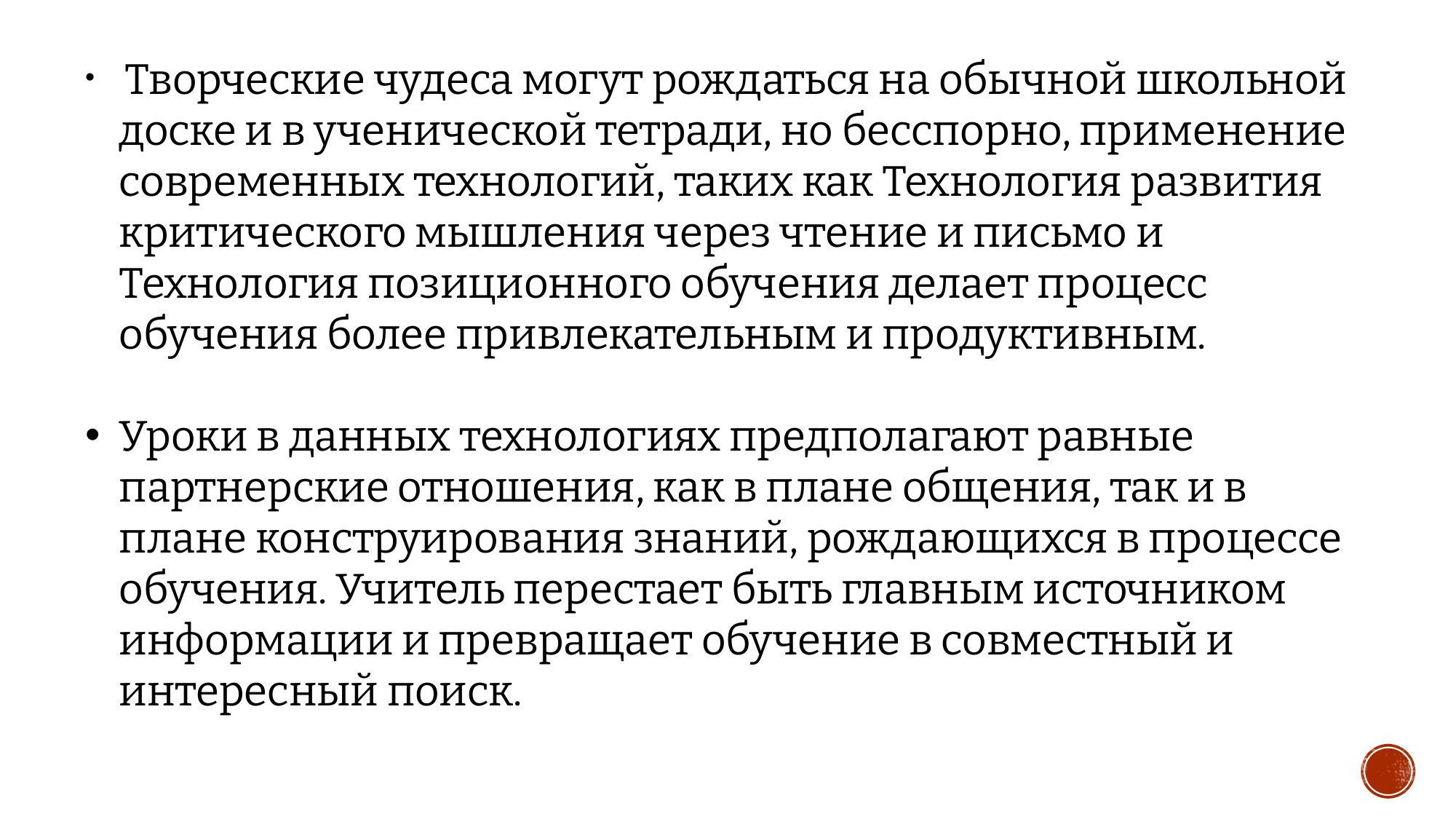

Творческие чудеса могут рождаться на обычной школьной доске и в ученической тетради, но бесспорно, применение современных технологий, таких как Технология развития критического мышления через чтение и письмо и Технология позиционного обучения делает процесс обучения более привлекательным и продуктивным.

Уроки в данных технологиях предполагают равные партнерские отношения, как в плане общения, так и в плане конструирования знаний, рождающихся в процессе обучения. Учитель перестает быть главным источником информации и превращает обучение в совместный и интересный поиск.